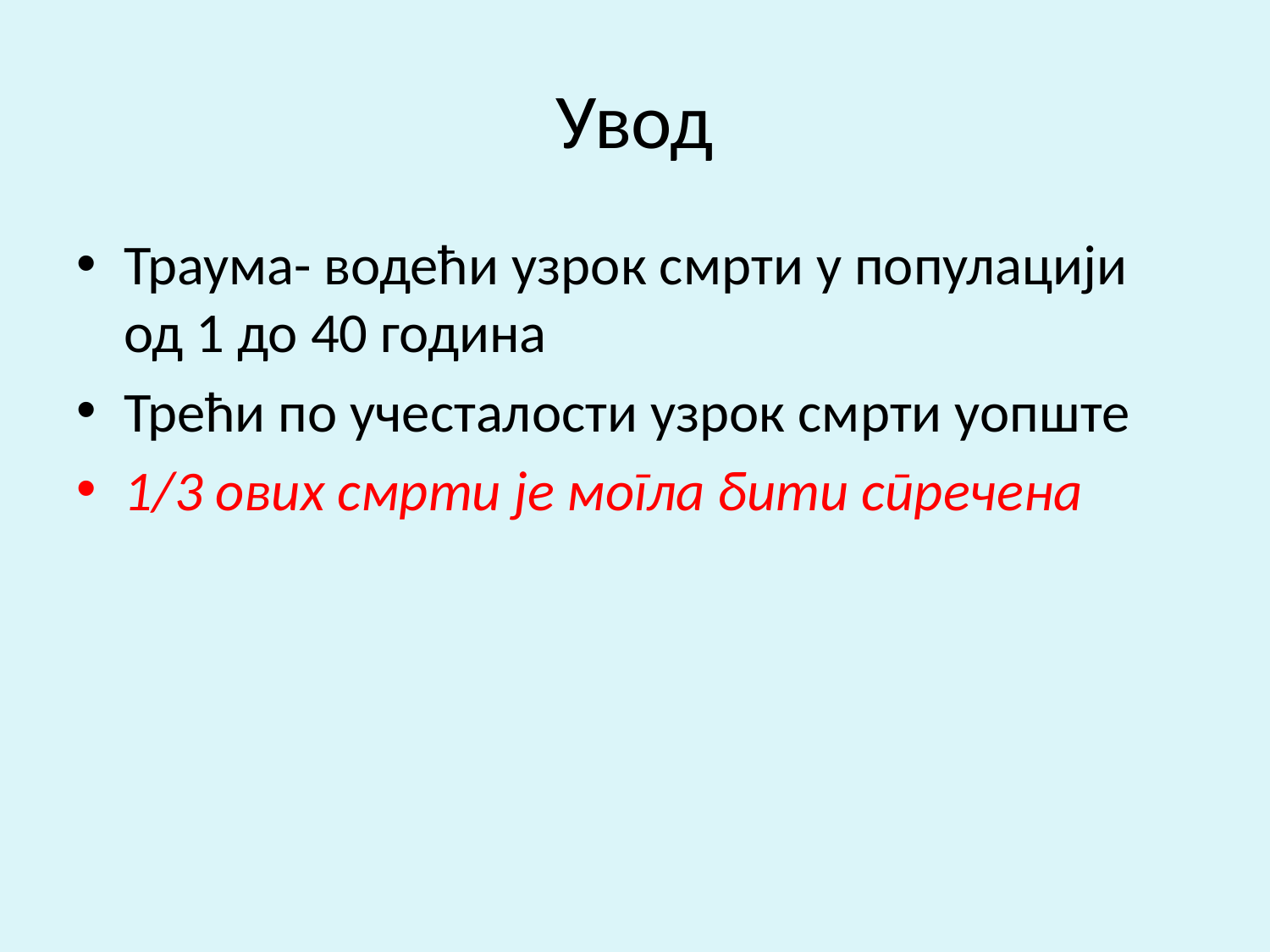

# Увод
Траума- водећи узрок смрти у популацији од 1 до 40 година
Трећи по учесталости узрок смрти уопште
1/3 ових смрти је могла бити спречена